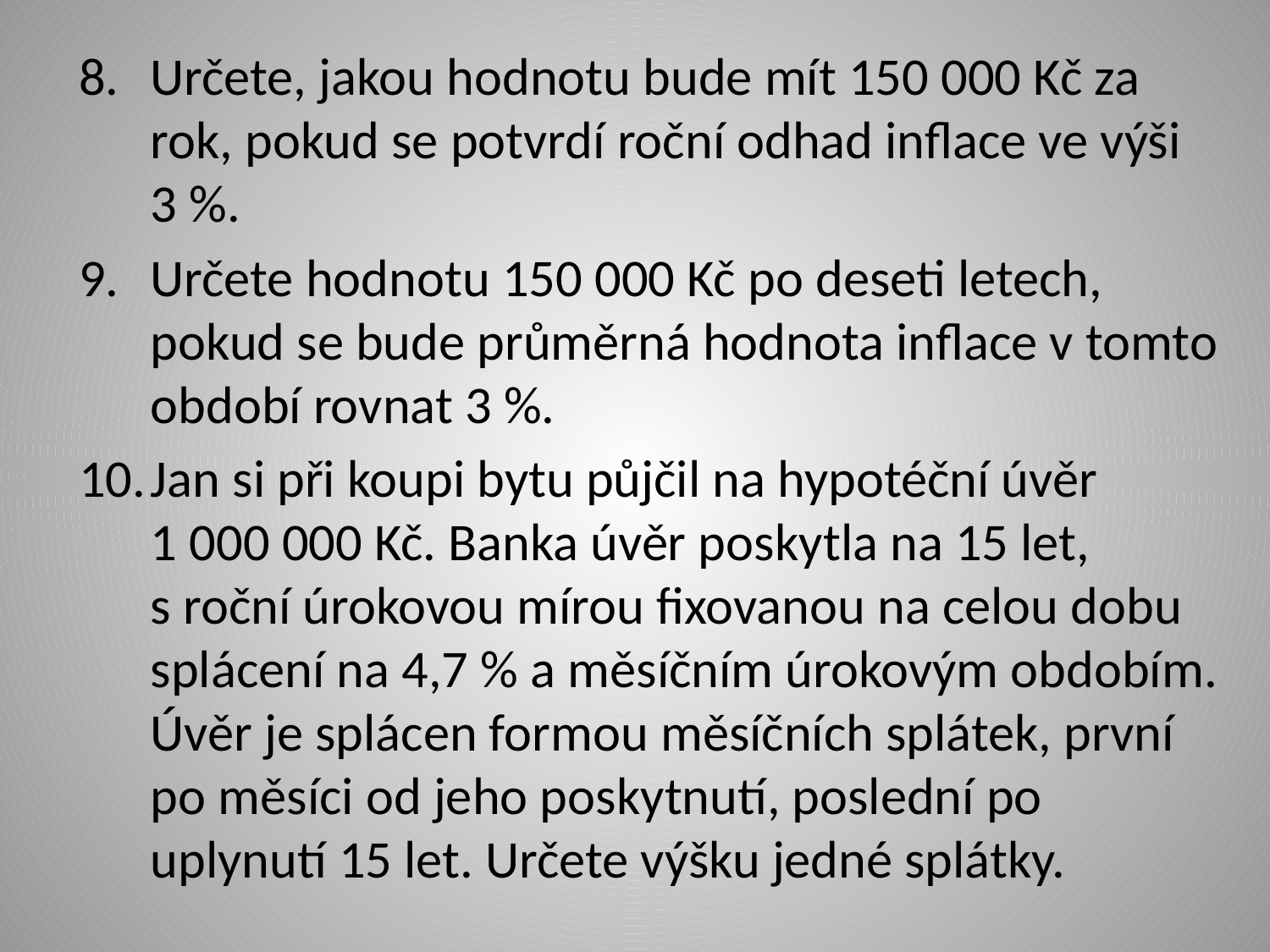

Určete, jakou hodnotu bude mít 150 000 Kč za rok, pokud se potvrdí roční odhad inflace ve výši
3 %.
Určete hodnotu 150 000 Kč po deseti letech, pokud se bude průměrná hodnota inflace v tomto období rovnat 3 %.
Jan si při koupi bytu půjčil na hypotéční úvěr
1 000 000 Kč. Banka úvěr poskytla na 15 let,
s roční úrokovou mírou fixovanou na celou dobu splácení na 4,7 % a měsíčním úrokovým obdobím. Úvěr je splácen formou měsíčních splátek, první po měsíci od jeho poskytnutí, poslední po uplynutí 15 let. Určete výšku jedné splátky.